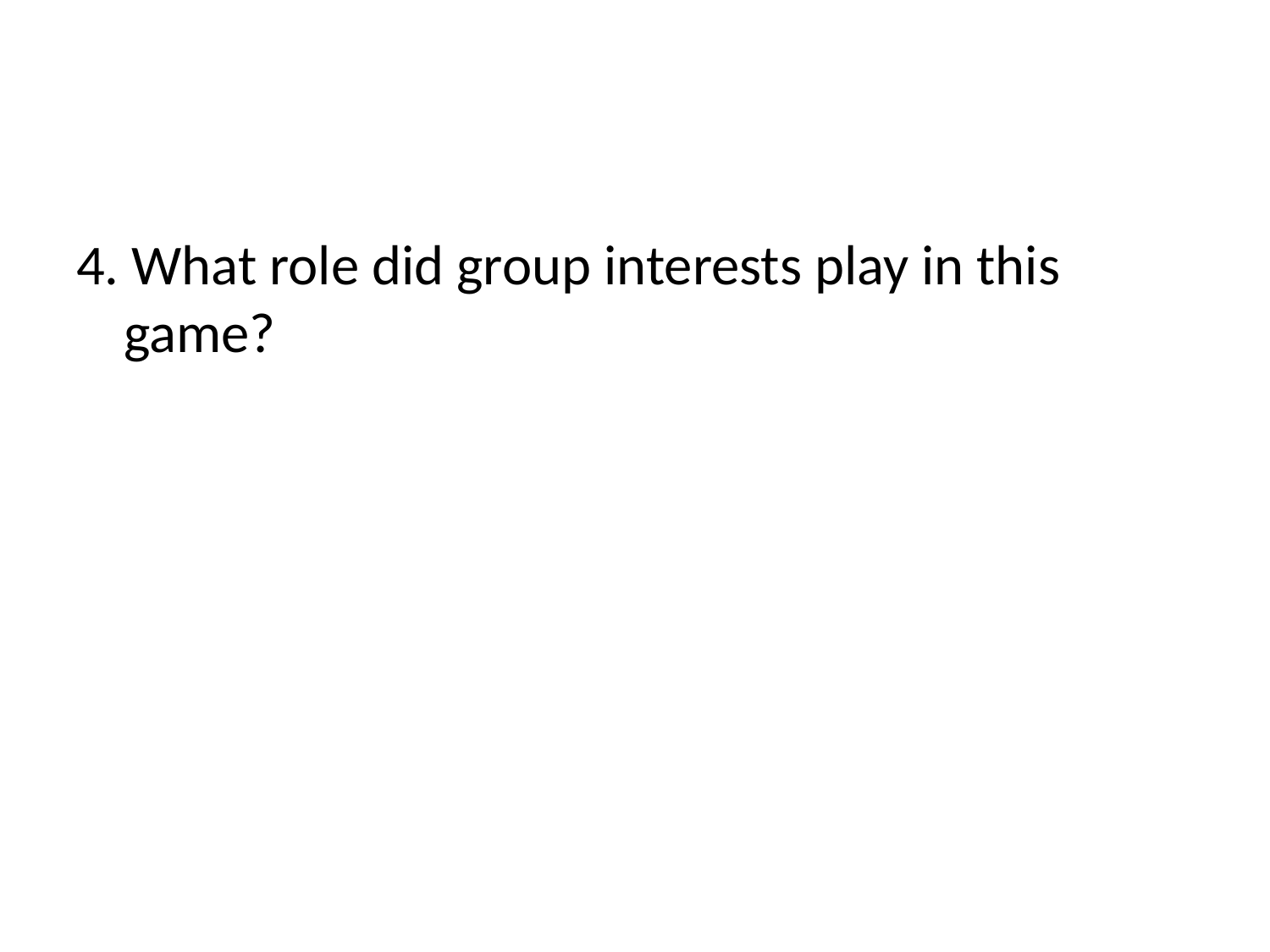

4. What role did group interests play in this game?